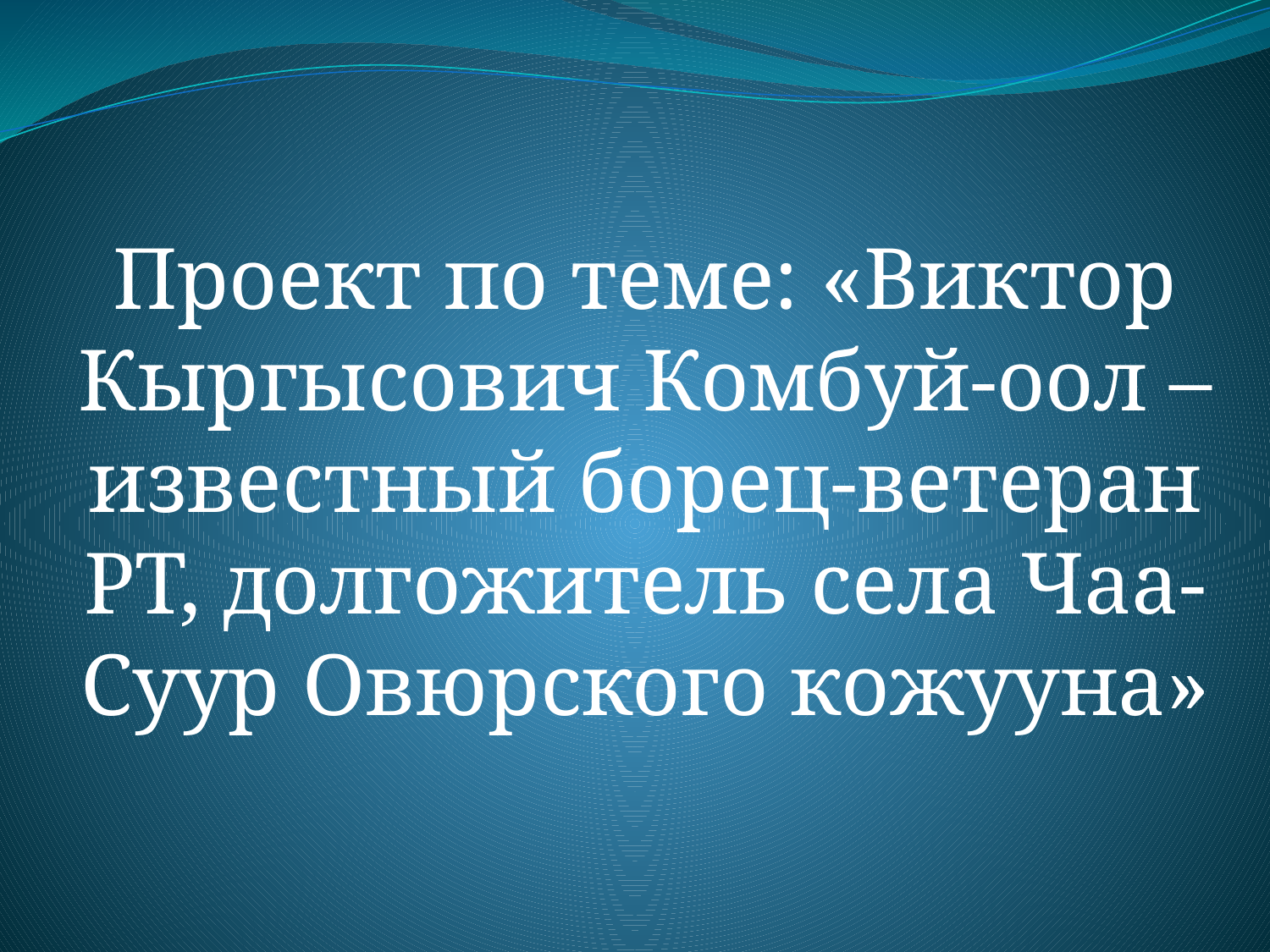

Проект по теме: «Виктор Кыргысович Комбуй-оол – известный борец-ветеран РТ, долгожитель села Чаа-Суур Овюрского кожууна»